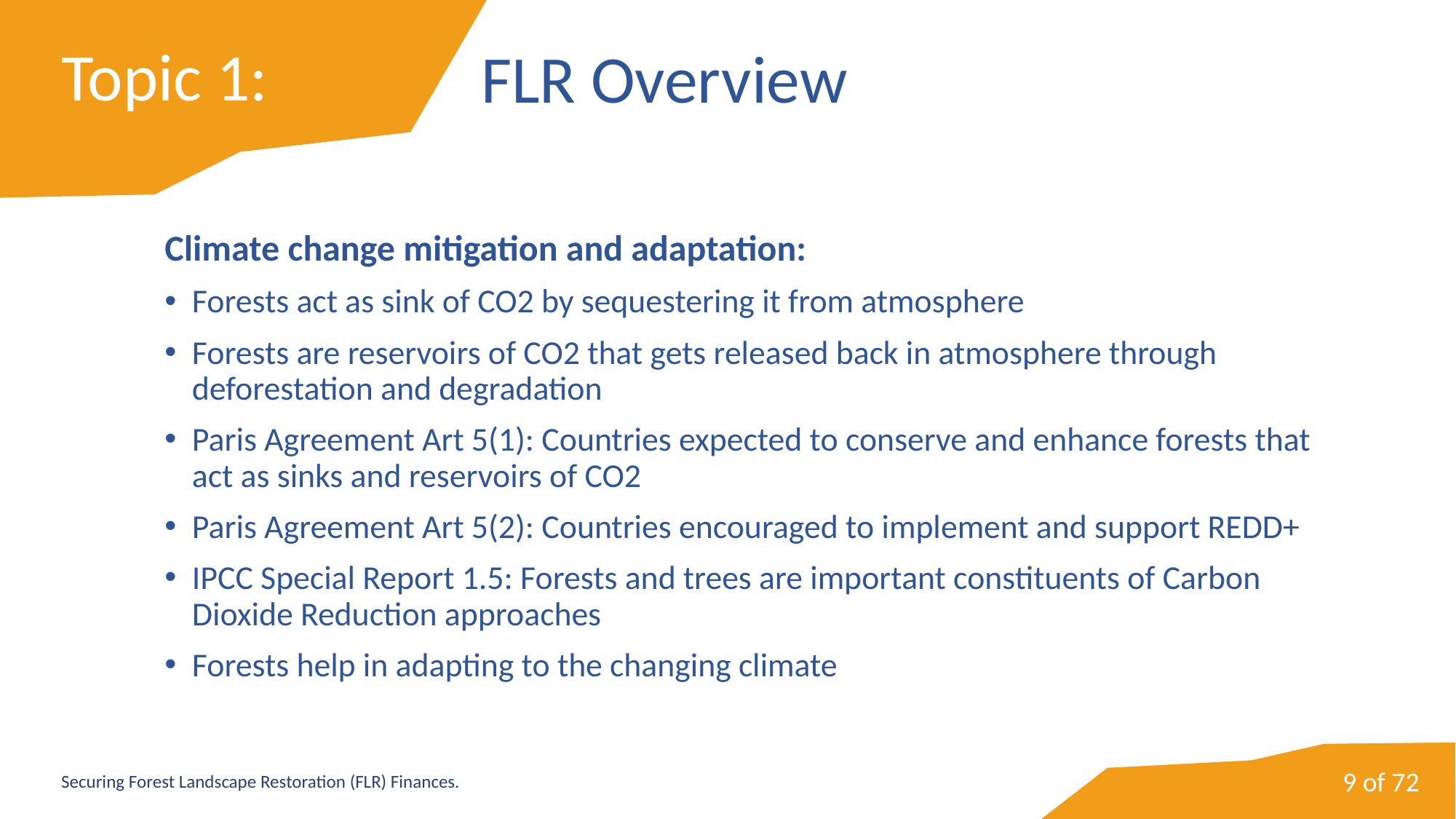

# Topic 1:
FLR Overview
Climate change mitigation and adaptation:
Forests act as sink of CO2 by sequestering it from atmosphere
Forests are reservoirs of CO2 that gets released back in atmosphere through deforestation and degradation
Paris Agreement Art 5(1): Countries expected to conserve and enhance forests that act as sinks and reservoirs of CO2
Paris Agreement Art 5(2): Countries encouraged to implement and support REDD+
IPCC Special Report 1.5: Forests and trees are important constituents of Carbon Dioxide Reduction approaches
Forests help in adapting to the changing climate

9 of 72

Securing Forest Landscape Restoration (FLR) Finances.